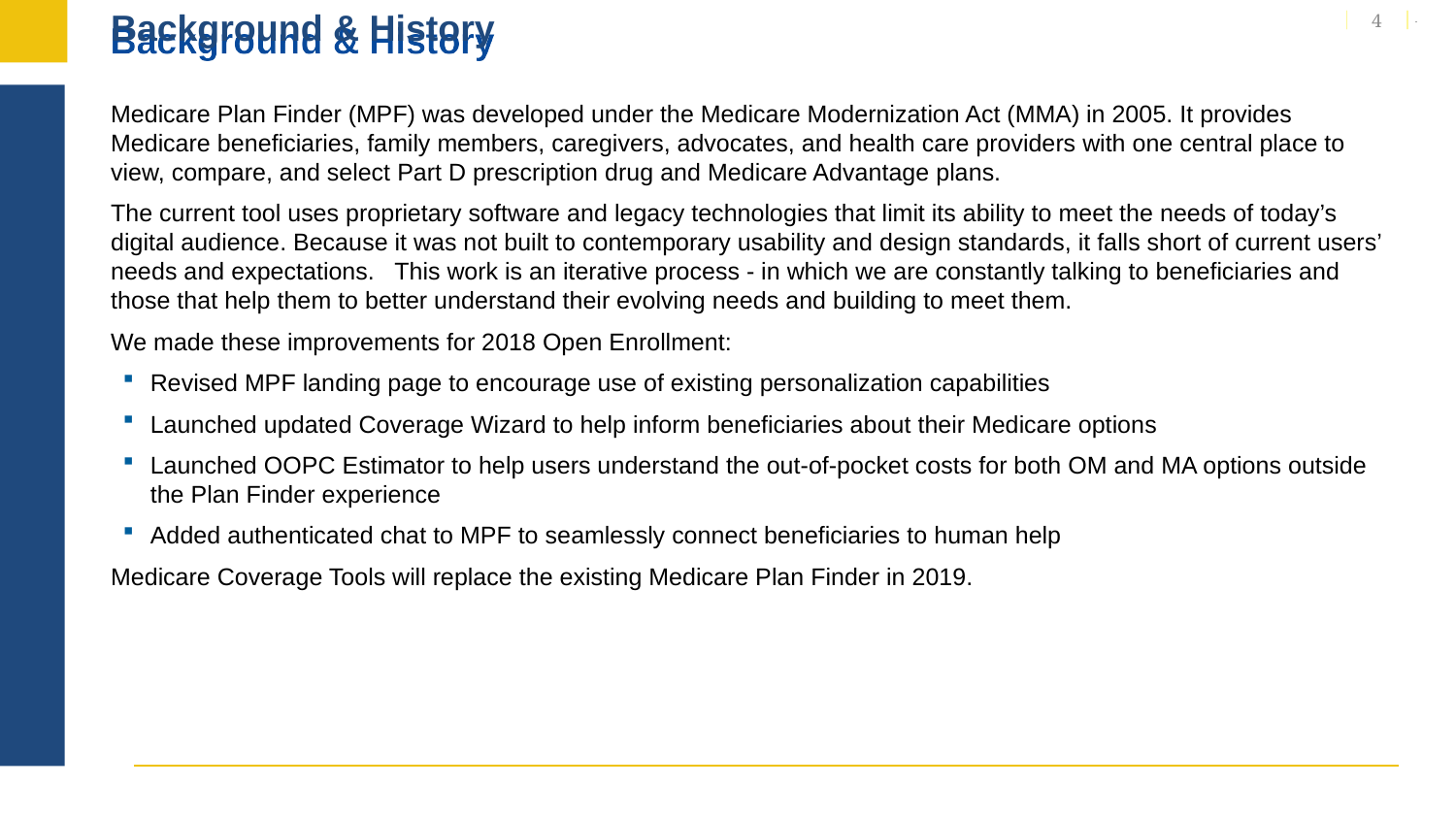

# Background & History
4
Medicare Plan Finder (MPF) was developed under the Medicare Modernization Act (MMA) in 2005. It provides Medicare beneficiaries, family members, caregivers, advocates, and health care providers with one central place to view, compare, and select Part D prescription drug and Medicare Advantage plans.
The current tool uses proprietary software and legacy technologies that limit its ability to meet the needs of today’s digital audience. Because it was not built to contemporary usability and design standards, it falls short of current users’ needs and expectations.   This work is an iterative process - in which we are constantly talking to beneficiaries and those that help them to better understand their evolving needs and building to meet them.
We made these improvements for 2018 Open Enrollment:
Revised MPF landing page to encourage use of existing personalization capabilities
Launched updated Coverage Wizard to help inform beneficiaries about their Medicare options
Launched OOPC Estimator to help users understand the out-of-pocket costs for both OM and MA options outside the Plan Finder experience
Added authenticated chat to MPF to seamlessly connect beneficiaries to human help
Medicare Coverage Tools will replace the existing Medicare Plan Finder in 2019.